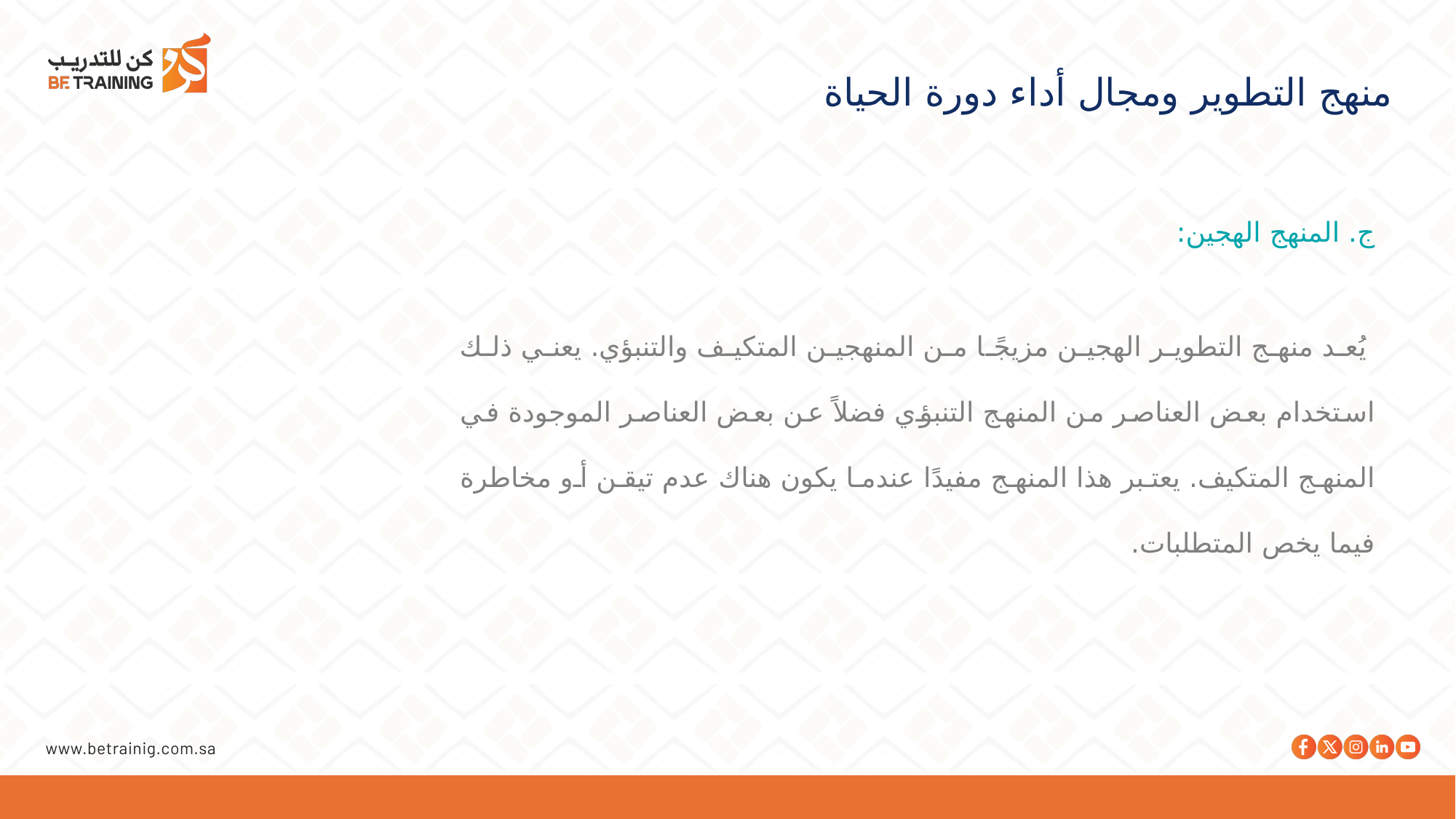

منهج التطوير ومجال أداء دورة الحياة
ج. المنهج الهجين:

 يُعد منهج التطوير الهجين مزيجًا من المنهجين المتكيف والتنبؤي. يعني ذلك استخدام بعض العناصر من المنهج التنبؤي فضلاً عن بعض العناصر الموجودة في المنهج المتكيف. يعتبر هذا المنهج مفيدًا عندما يكون هناك عدم تيقن أو مخاطرة فيما يخص المتطلبات.